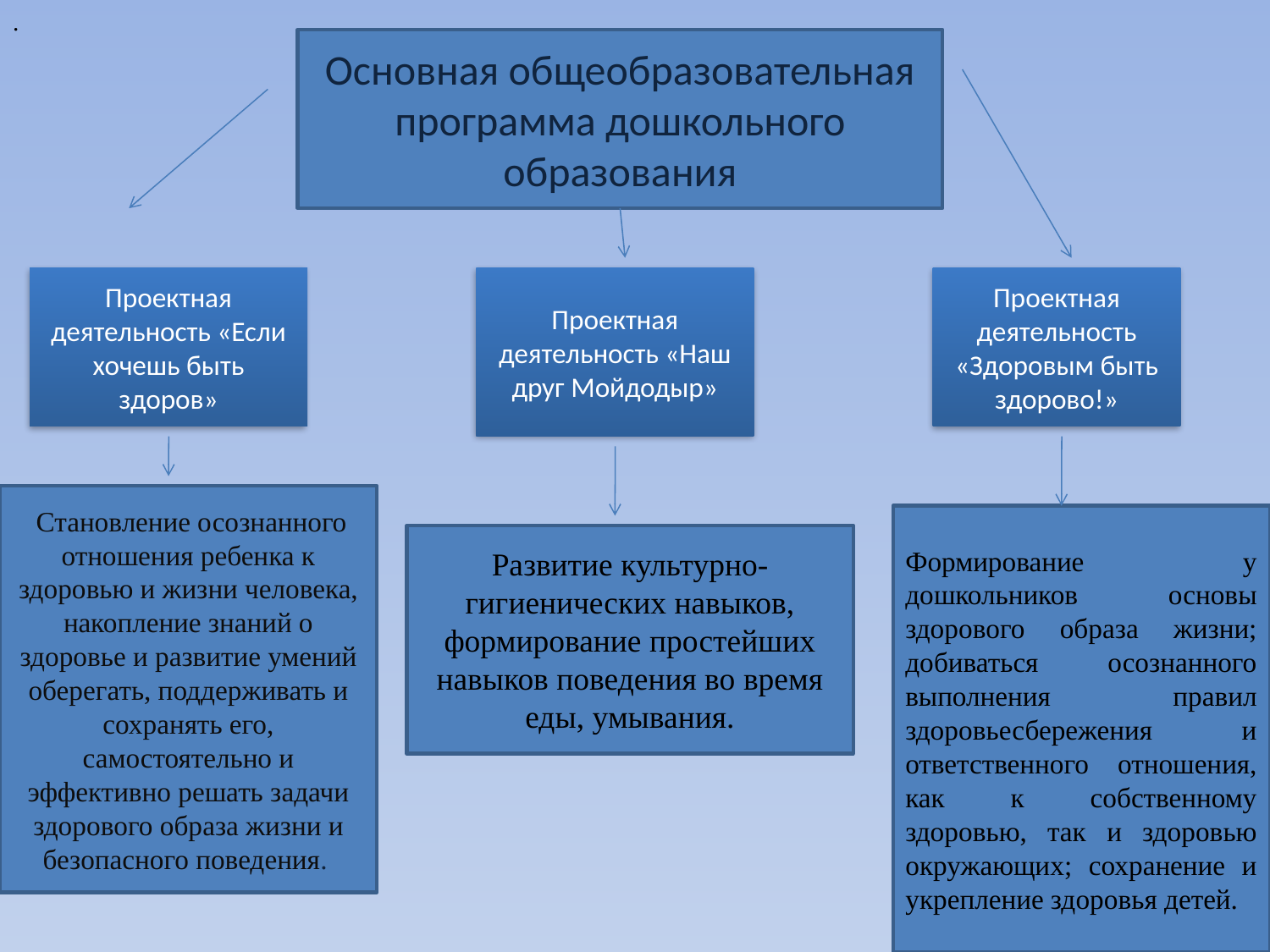

.
Основная общеобразовательная программа дошкольного образования
Проектная деятельность «Если хочешь быть здоров»
Проектная деятельность «Наш друг Мойдодыр»
Проектная деятельность «Здоровым быть здорово!»
 Становление осознанного отношения ребенка к здоровью и жизни человека, накопление знаний о здоровье и развитие умений оберегать, поддерживать и сохранять его, самостоятельно и эффективно решать задачи здорового образа жизни и безопасного поведения.
Формирование у дошкольников основы здорового образа жизни; добиваться осознанного выполнения правил здоровьесбережения и ответственного отношения, как к собственному здоровью, так и здоровью окружающих; сохранение и укрепление здоровья детей.
Развитие культурно-гигиенических навыков, формирование простейших навыков поведения во время еды, умывания.